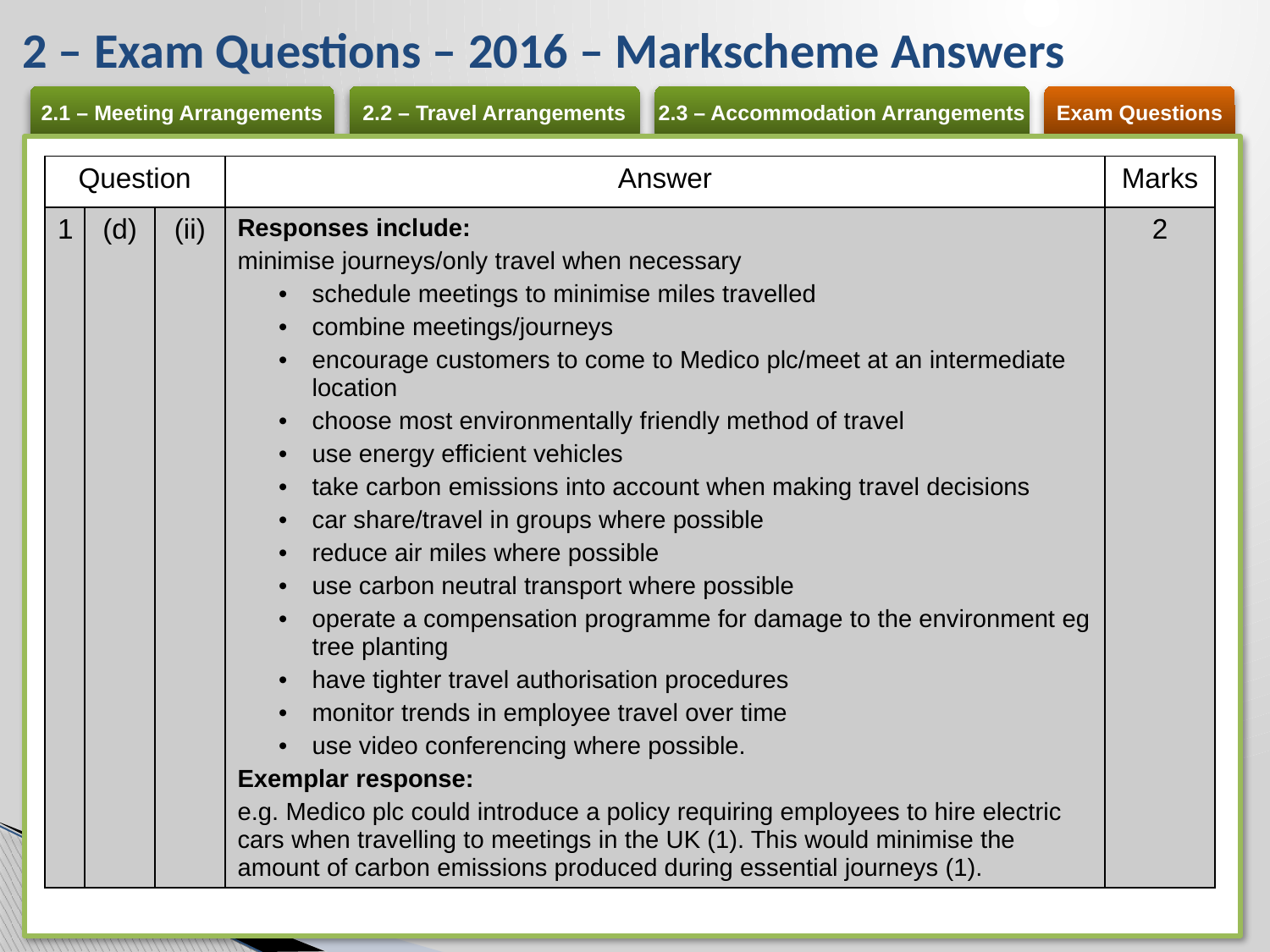

# 2 – Exam Questions – 2016 – Markscheme Answers
| Question |  |  | Answer | Marks |
| --- | --- | --- | --- | --- |
| 1 | (d) | (ii) | Responses include: minimise journeys/only travel when necessary schedule meetings to minimise miles travelled combine meetings/journeys encourage customers to come to Medico plc/meet at an intermediate location choose most environmentally friendly method of travel use energy efficient vehicles take carbon emissions into account when making travel decisions car share/travel in groups where possible reduce air miles where possible use carbon neutral transport where possible operate a compensation programme for damage to the environment eg tree planting have tighter travel authorisation procedures monitor trends in employee travel over time use video conferencing where possible. Exemplar response: e.g. Medico plc could introduce a policy requiring employees to hire electric cars when travelling to meetings in the UK (1). This would minimise the amount of carbon emissions produced during essential journeys (1). | 2 |